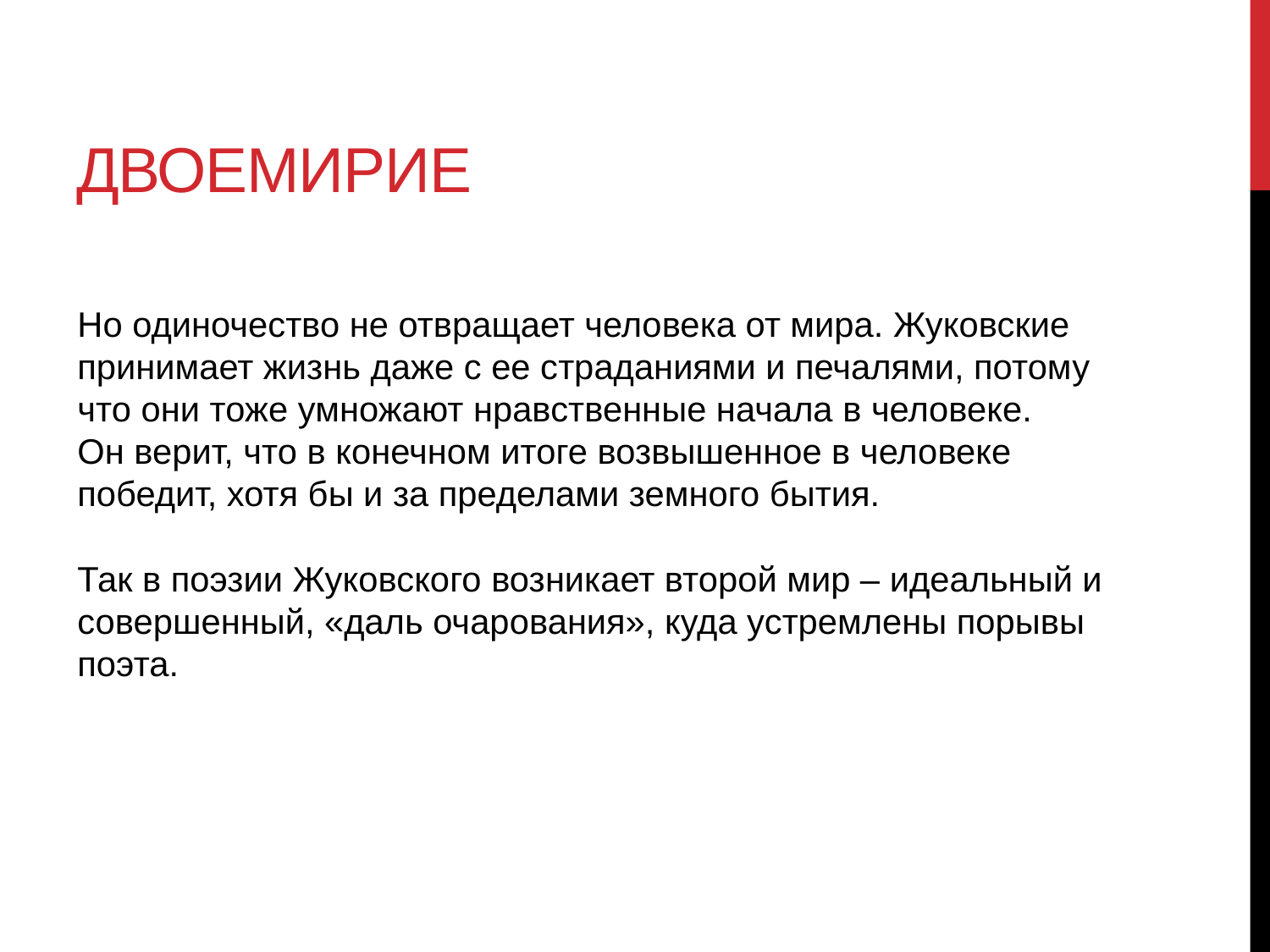

# двоемирие
Но одиночество не отвращает человека от мира. Жуковские принимает жизнь даже с ее страданиями и печалями, потому что они тоже умножают нравственные начала в человеке.
Он верит, что в конечном итоге возвышенное в человеке победит, хотя бы и за пределами земного бытия.

Так в поэзии Жуковского возникает второй мир – идеальный и совершенный, «даль очарования», куда устремлены порывы поэта.